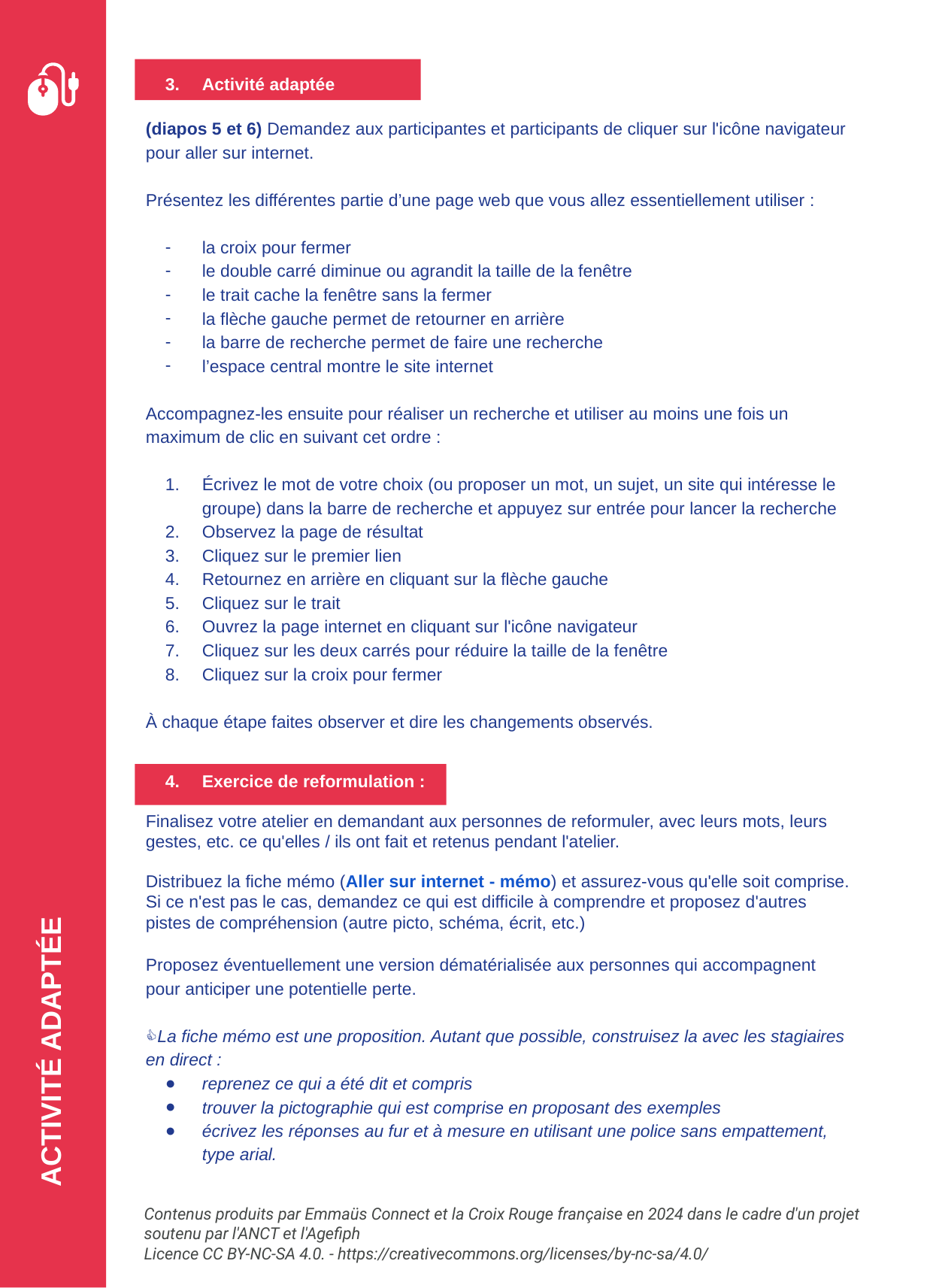

Activité adaptée

(diapos 5 et 6) Demandez aux participantes et participants de cliquer sur l'icône navigateur pour aller sur internet.

Présentez les différentes partie d’une page web que vous allez essentiellement utiliser :

la croix pour fermer
le double carré diminue ou agrandit la taille de la fenêtre
le trait cache la fenêtre sans la fermer
la flèche gauche permet de retourner en arrière
la barre de recherche permet de faire une recherche
l’espace central montre le site internet

Accompagnez-les ensuite pour réaliser un recherche et utiliser au moins une fois un  maximum de clic en suivant cet ordre :

Écrivez le mot de votre choix (ou proposer un mot, un sujet, un site qui intéresse le groupe) dans la barre de recherche et appuyez sur entrée pour lancer la recherche
Observez la page de résultat
Cliquez sur le premier lien
Retournez en arrière en cliquant sur la flèche gauche
Cliquez sur le trait
Ouvrez la page internet en cliquant sur l'icône navigateur
Cliquez sur les deux carrés pour réduire la taille de la fenêtre
Cliquez sur la croix pour fermer

À chaque étape faites observer et dire les changements observés.

Exercice de reformulation :
Finalisez votre atelier en demandant aux personnes de reformuler, avec leurs mots, leurs gestes, etc. ce qu'elles / ils ont fait et retenus pendant l'atelier.
Distribuez la fiche mémo (Aller sur internet - mémo) et assurez-vous qu'elle soit comprise. Si ce n'est pas le cas, demandez ce qui est difficile à comprendre et proposez d'autres pistes de compréhension (autre picto, schéma, écrit, etc.)
Proposez éventuellement une version dématérialisée aux personnes qui accompagnent pour anticiper une potentielle perte.

👍La fiche mémo est une proposition. Autant que possible, construisez la avec les stagiaires en direct :
reprenez ce qui a été dit et compris
trouver la pictographie qui est comprise en proposant des exemples
écrivez les réponses au fur et à mesure en utilisant une police sans empattement, type arial.

ACTIVITÉ ADAPTÉE